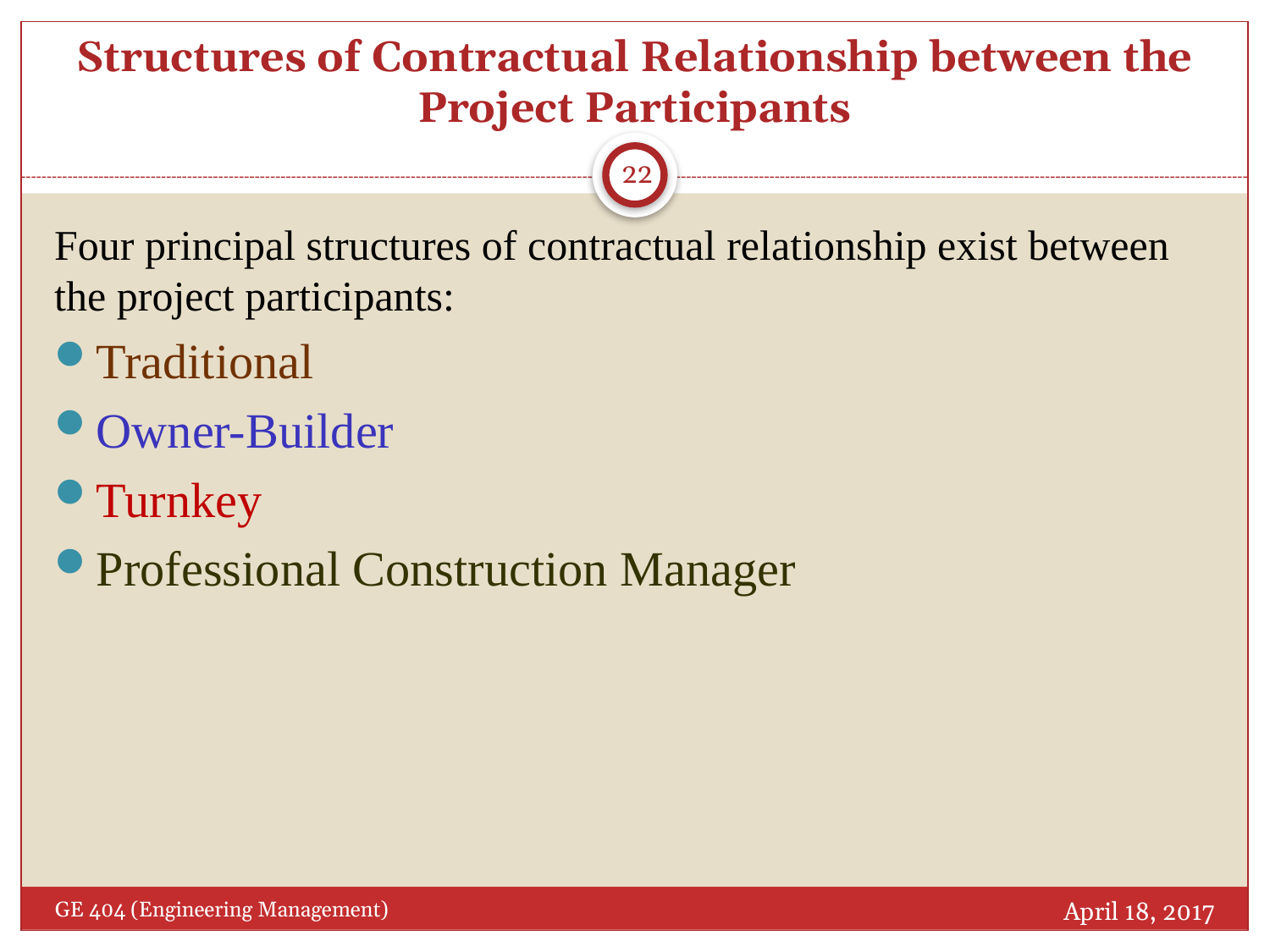

# Structures of Contractual Relationship between the Project Participants
22
Four principal structures of contractual relationship exist between the project participants:
Traditional
Owner-Builder
Turnkey
Professional Construction Manager

April 18, 2017
GE 404 (Engineering Management)